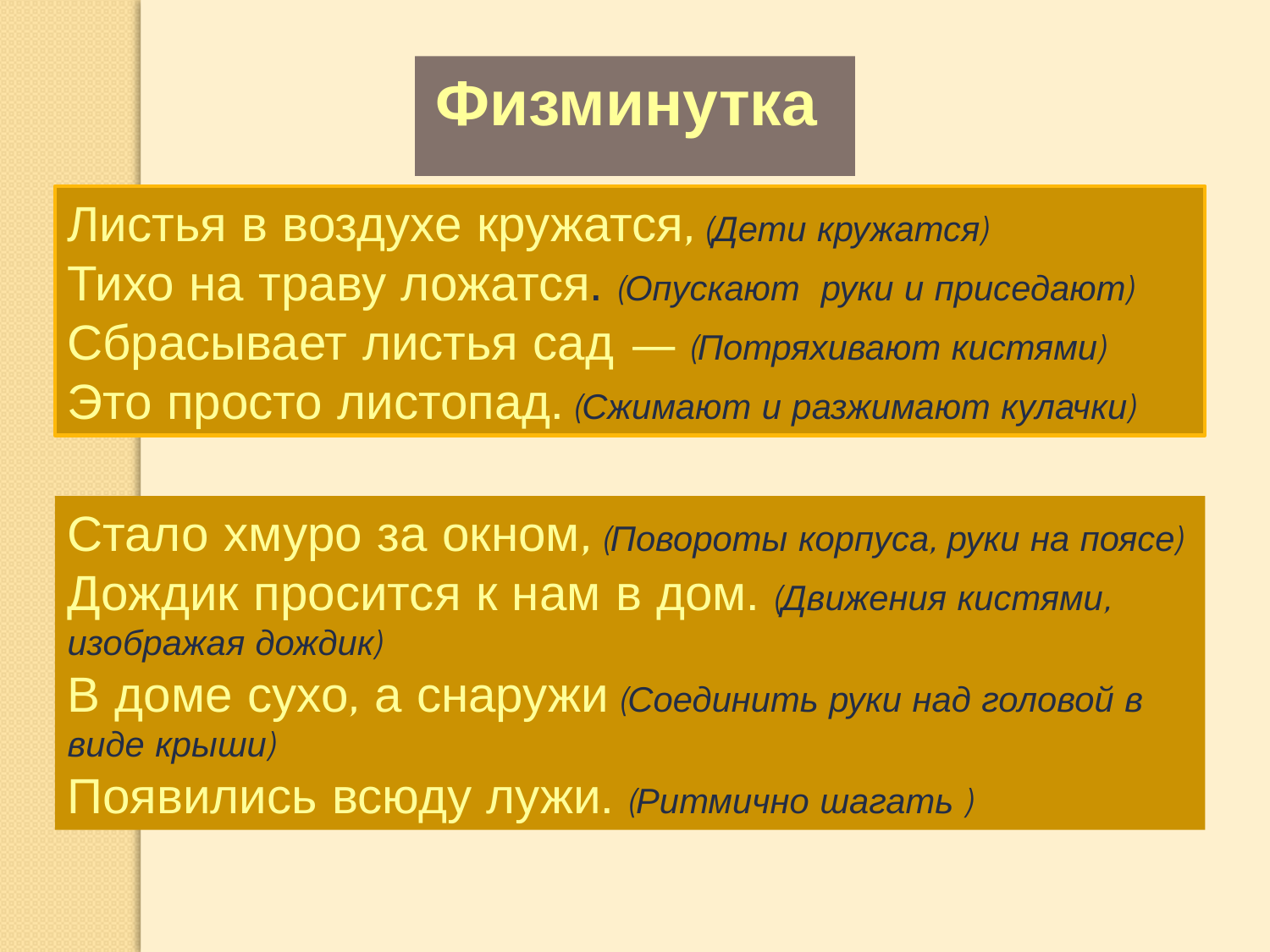

Физминутка
Листья в воздухе кружатся, (Дети кружатся)
Тихо на траву ложатся. (Опускают  руки и приседают)
Сбрасывает листья сад — (Потряхивают кистями)
Это просто листопад. (Сжимают и разжимают кулачки)
Стало хмуро за окном, (Повороты корпуса, руки на поясе)
Дождик просится к нам в дом. (Движения кистями, изображая дождик)
В доме сухо, а снаружи (Соединить руки над головой в виде крыши)
Появились всюду лужи. (Ритмично шагать )